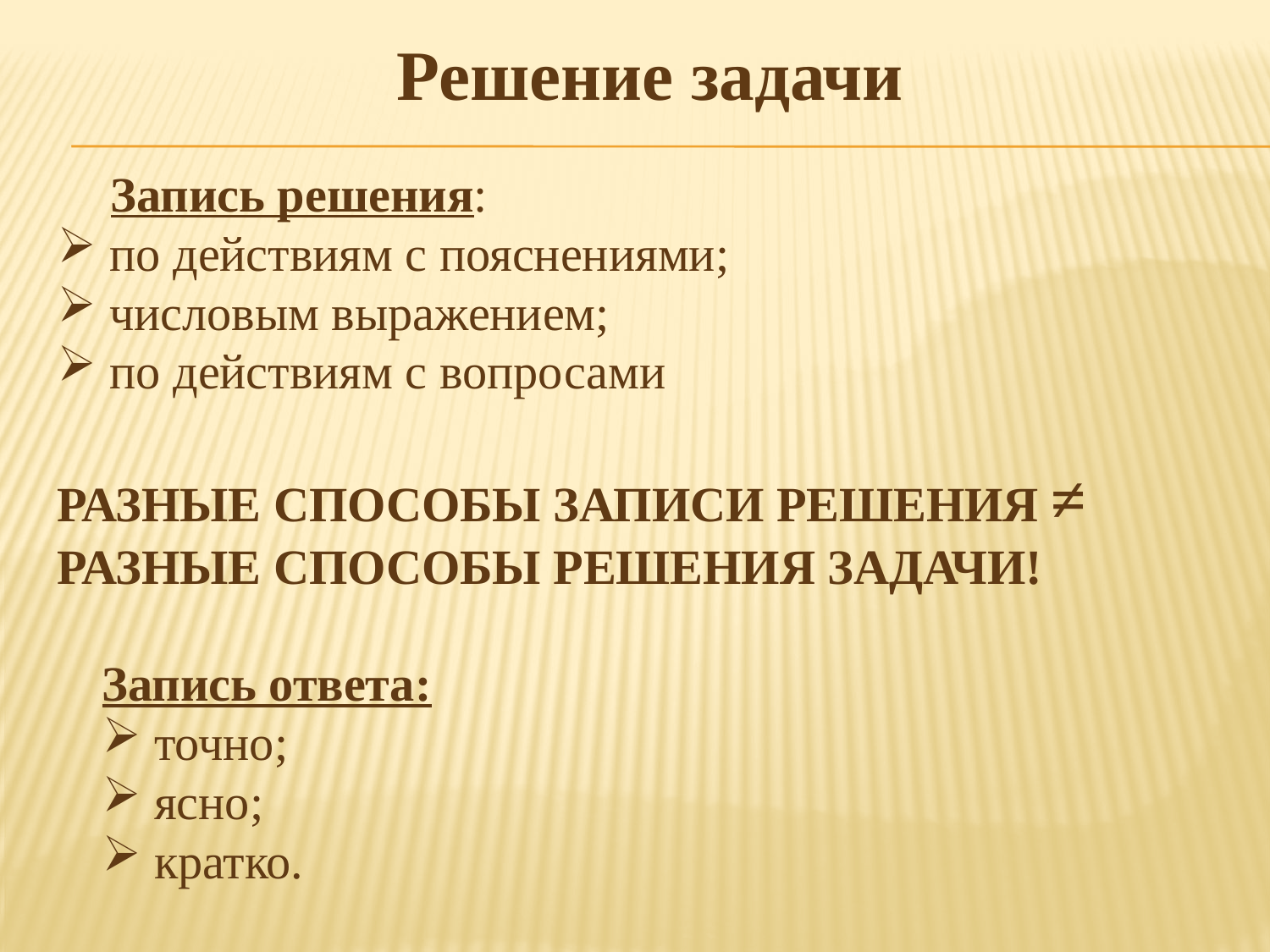

Решение задачи
      Запись решения:
 по действиям с пояснениями;
 числовым выражением;
 по действиям с вопросами

РАЗНЫЕ СПОСОБЫ ЗАПИСИ РЕШЕНИЯ ≠ РАЗНЫЕ СПОСОБЫ РЕШЕНИЯ ЗАДАЧИ!
Запись ответа:
 точно;
 ясно;
 кратко.